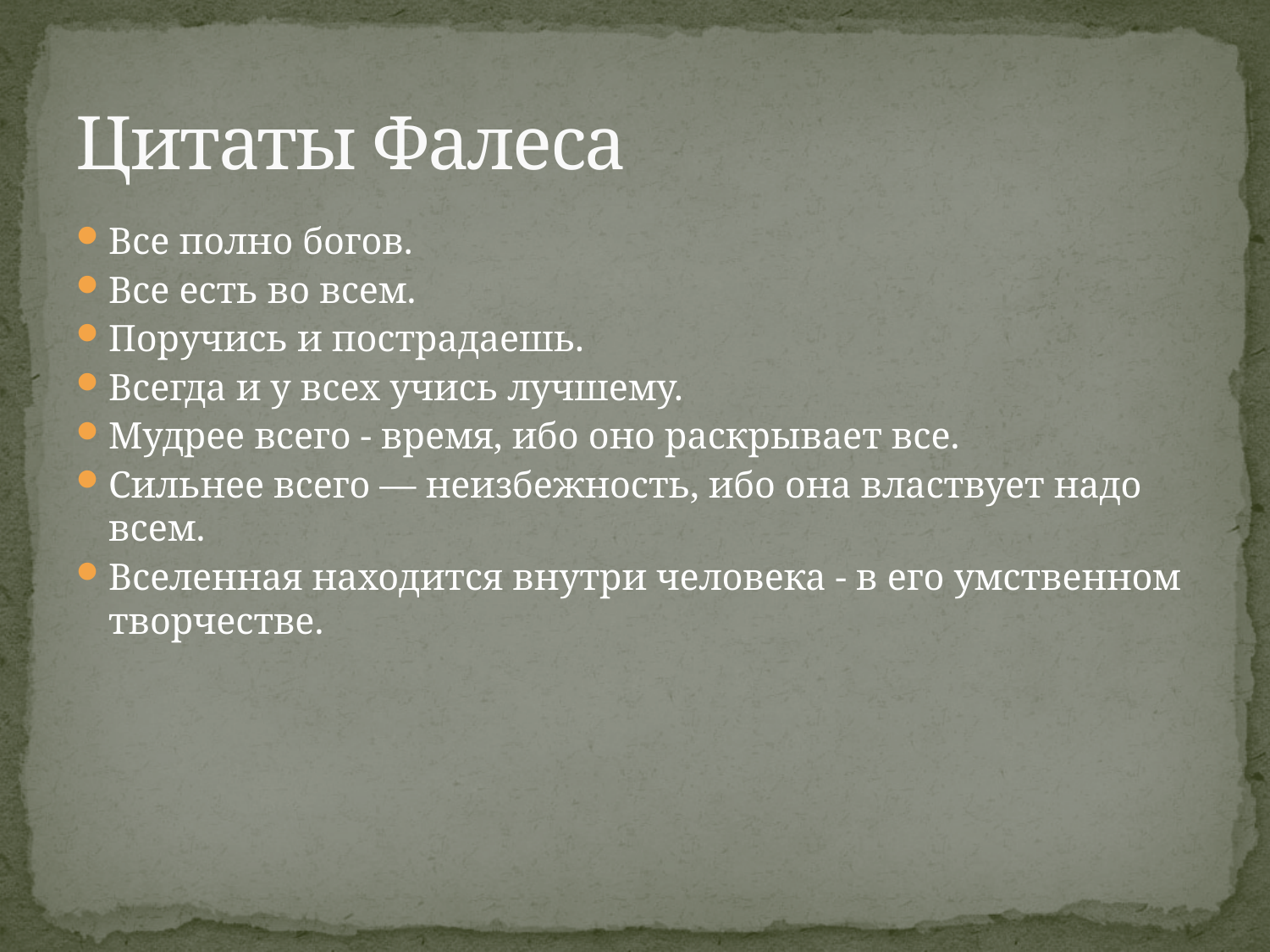

# Цитаты Фалеса
Все полно богов.
Все есть во всем.
Поручись и пострадаешь.
Всегда и у всех учись лучшему.
Мудрее всего - время, ибо оно раскрывает все.
Сильнее всего — неизбежность, ибо она властвует надо всем.
Вселенная находится внутри человека - в его умственном творчестве.